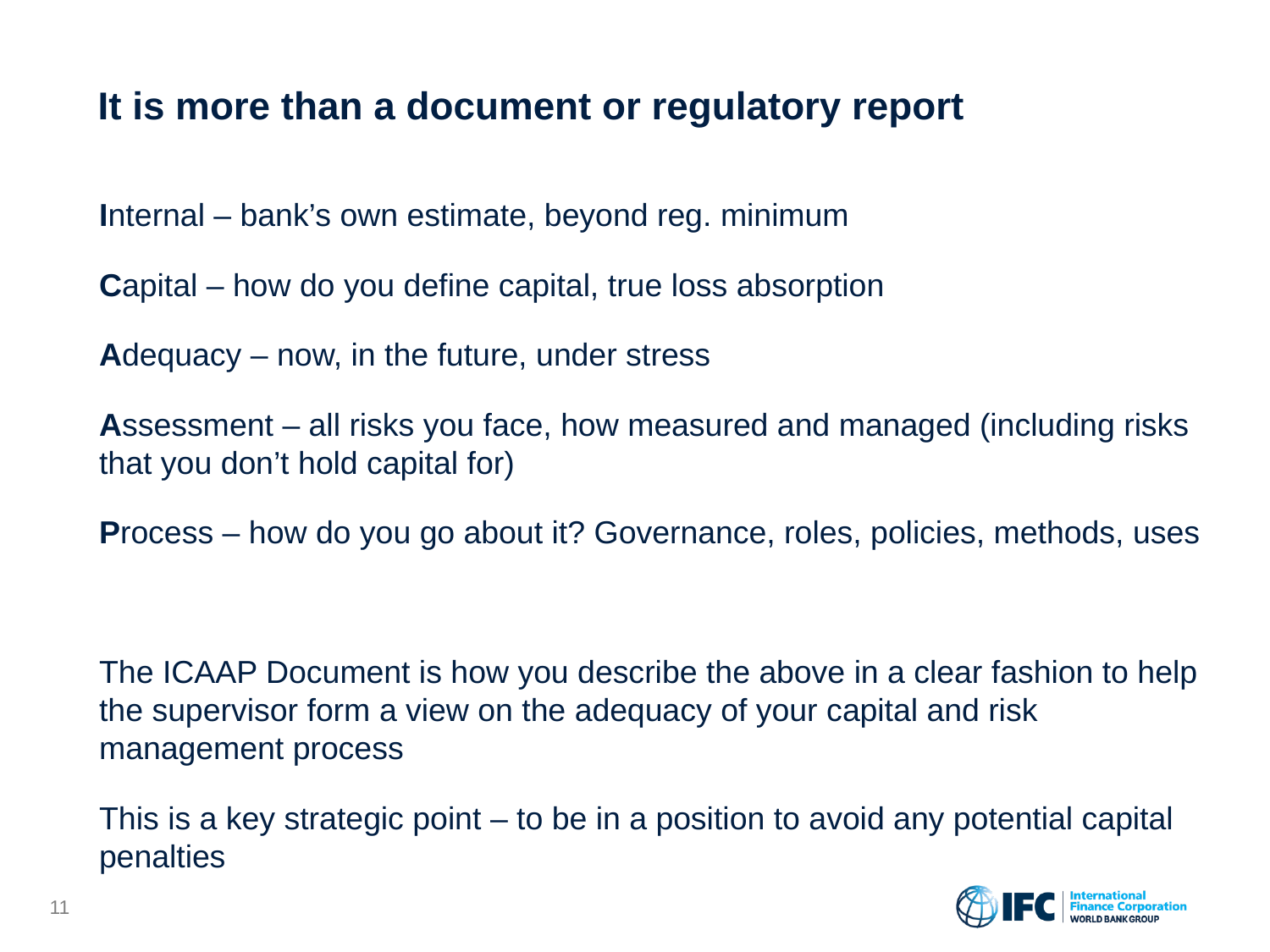

# It is more than a document or regulatory report
Internal – bank’s own estimate, beyond reg. minimum
Capital – how do you define capital, true loss absorption
Adequacy – now, in the future, under stress
Assessment – all risks you face, how measured and managed (including risks that you don’t hold capital for)
Process – how do you go about it? Governance, roles, policies, methods, uses

The ICAAP Document is how you describe the above in a clear fashion to help the supervisor form a view on the adequacy of your capital and risk management process
This is a key strategic point – to be in a position to avoid any potential capital penalties
11